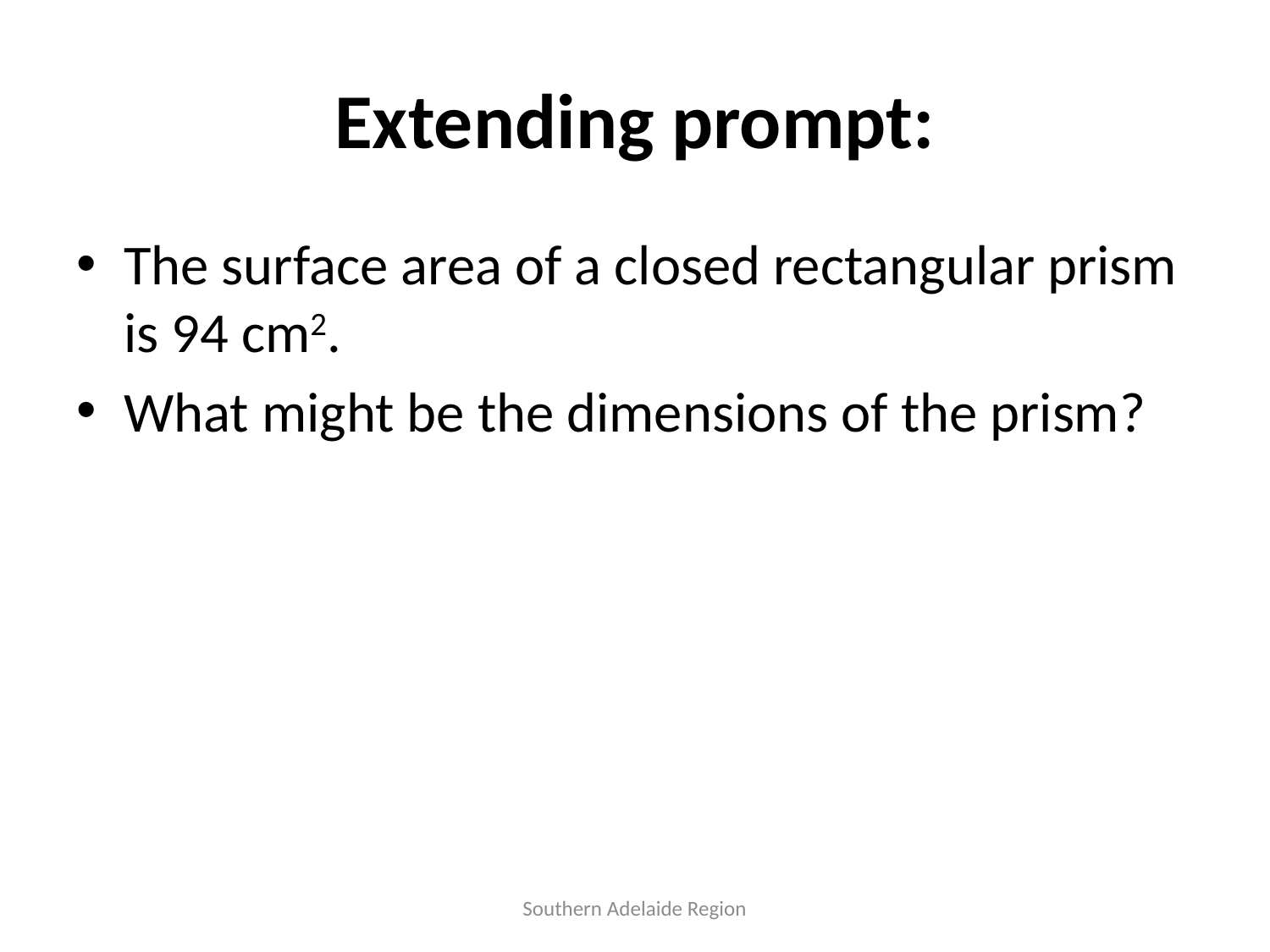

# Extending prompt:
The surface area of a closed rectangular prism is 94 cm2.
What might be the dimensions of the prism?

Southern Adelaide Region